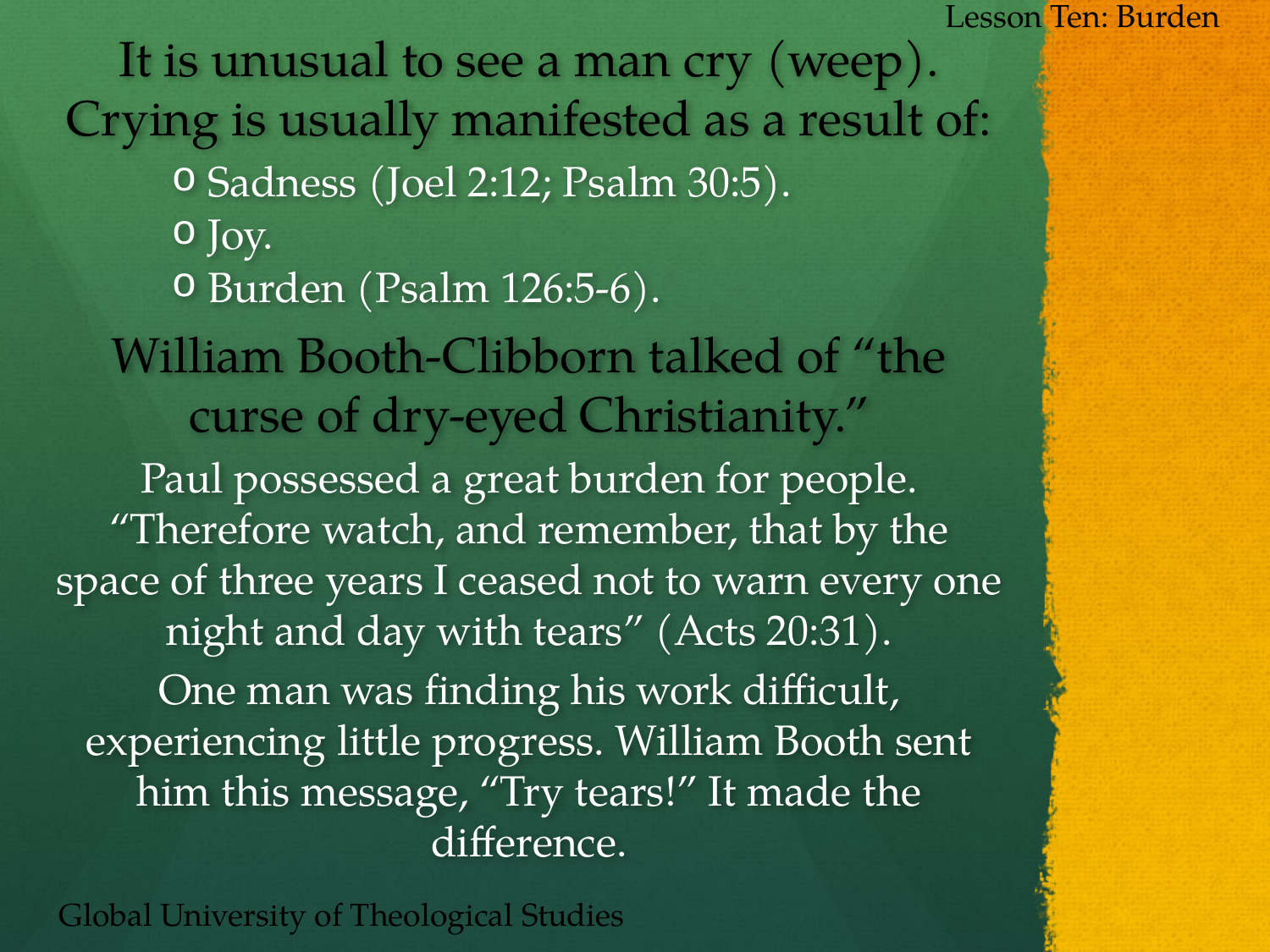

Lesson Ten: Burden

It is unusual to see a man cry (weep). Crying is usually manifested as a result of:
 Sadness (Joel 2:12; Psalm 30:5).
 Joy.
 Burden (Psalm 126:5-6).
William Booth-Clibborn talked of “the curse of dry-eyed Christianity.”
Paul possessed a great burden for people. “Therefore watch, and remember, that by the space of three years I ceased not to warn every one night and day with tears” (Acts 20:31).
One man was finding his work difficult, experiencing little progress. William Booth sent him this message, “Try tears!” It made the difference.
Global University of Theological Studies